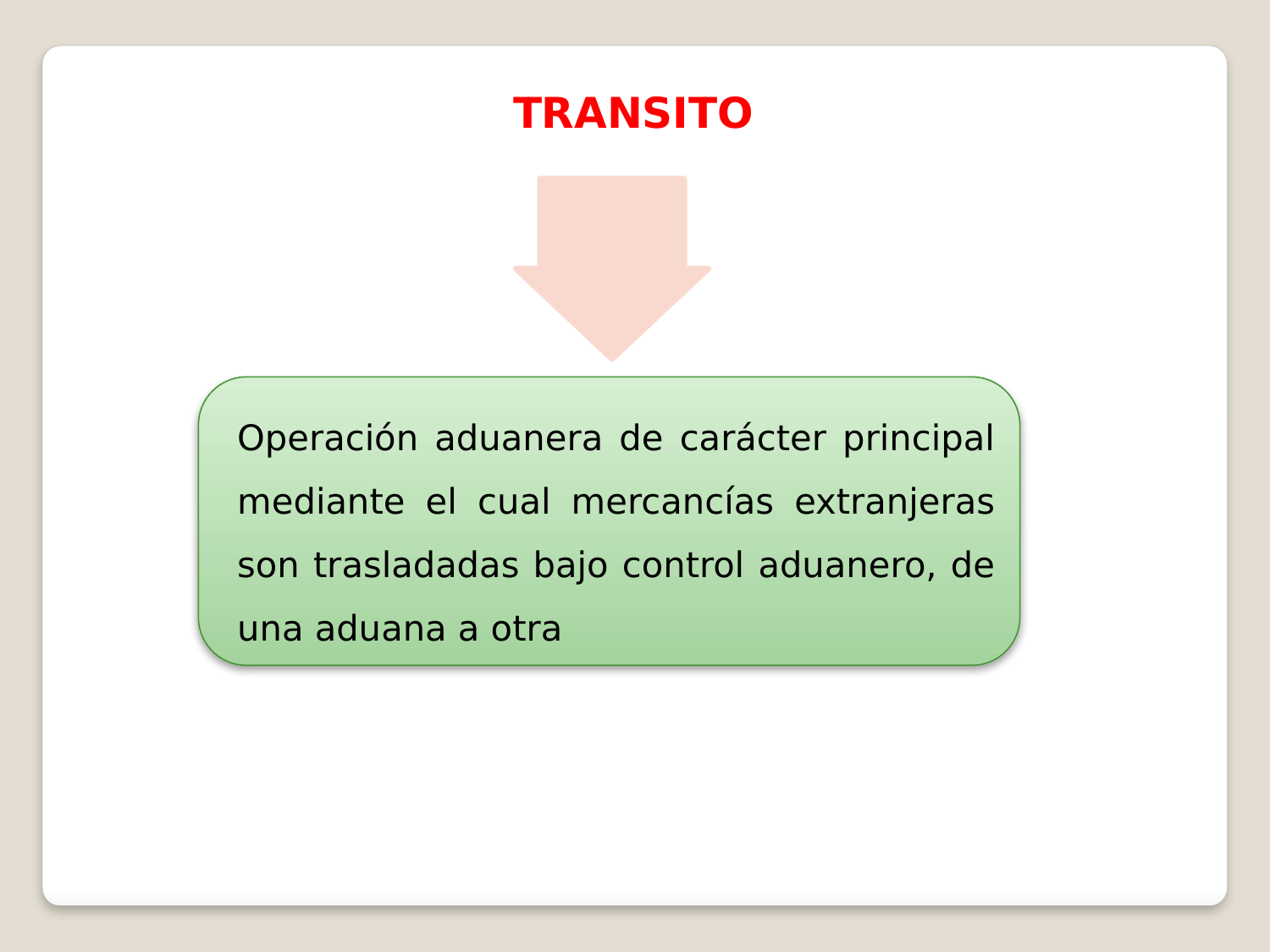

TRANSITO
Operación aduanera de carácter principal mediante el cual mercancías extranjeras son trasladadas bajo control aduanero, de una aduana a otra